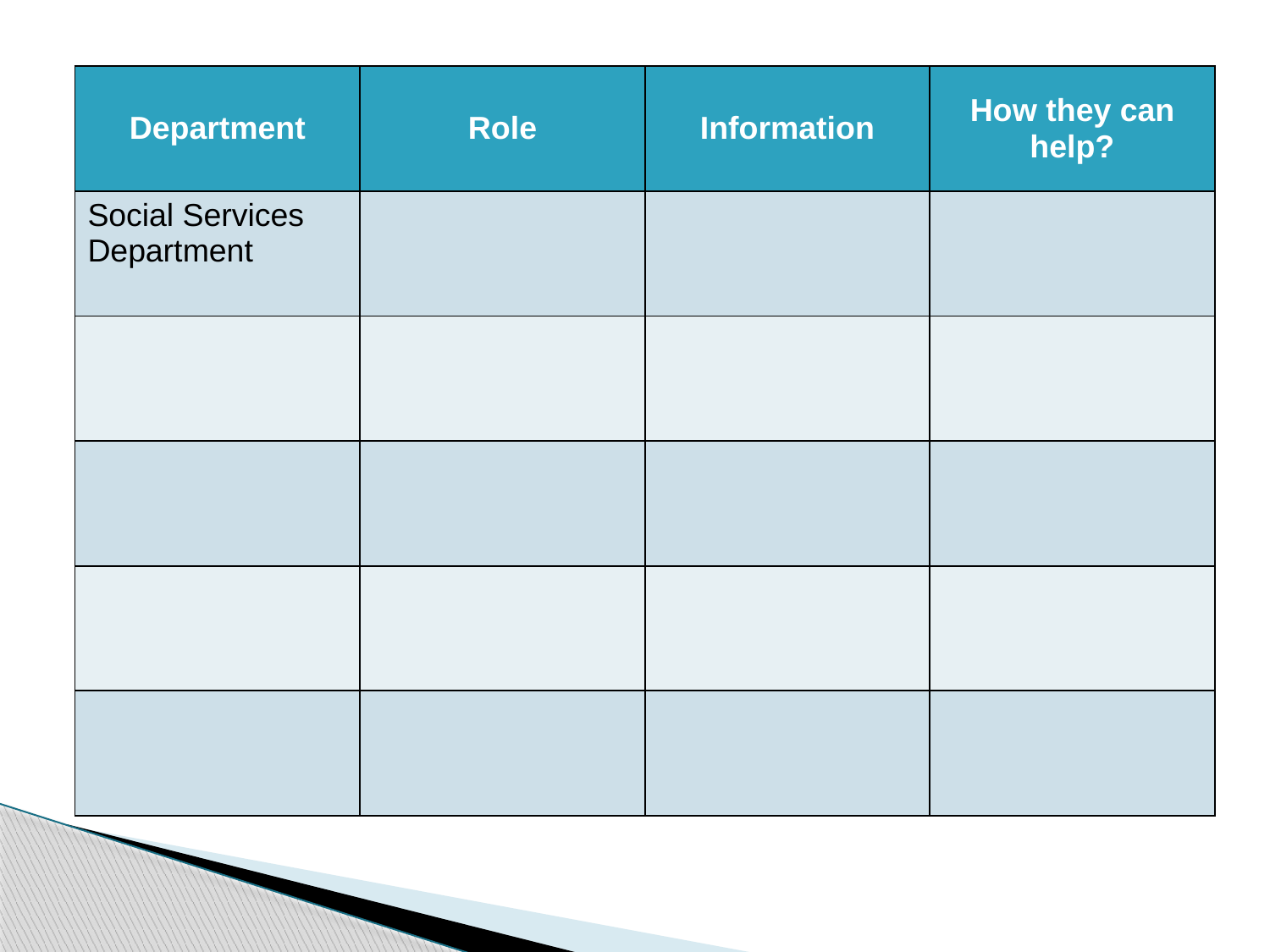

| Department | Role | Information | How they can help? |
| --- | --- | --- | --- |
| Social Services Department |  |  |  |
|  |  |  |  |
|  |  |  |  |
|  |  |  |  |
|  |  |  |  |